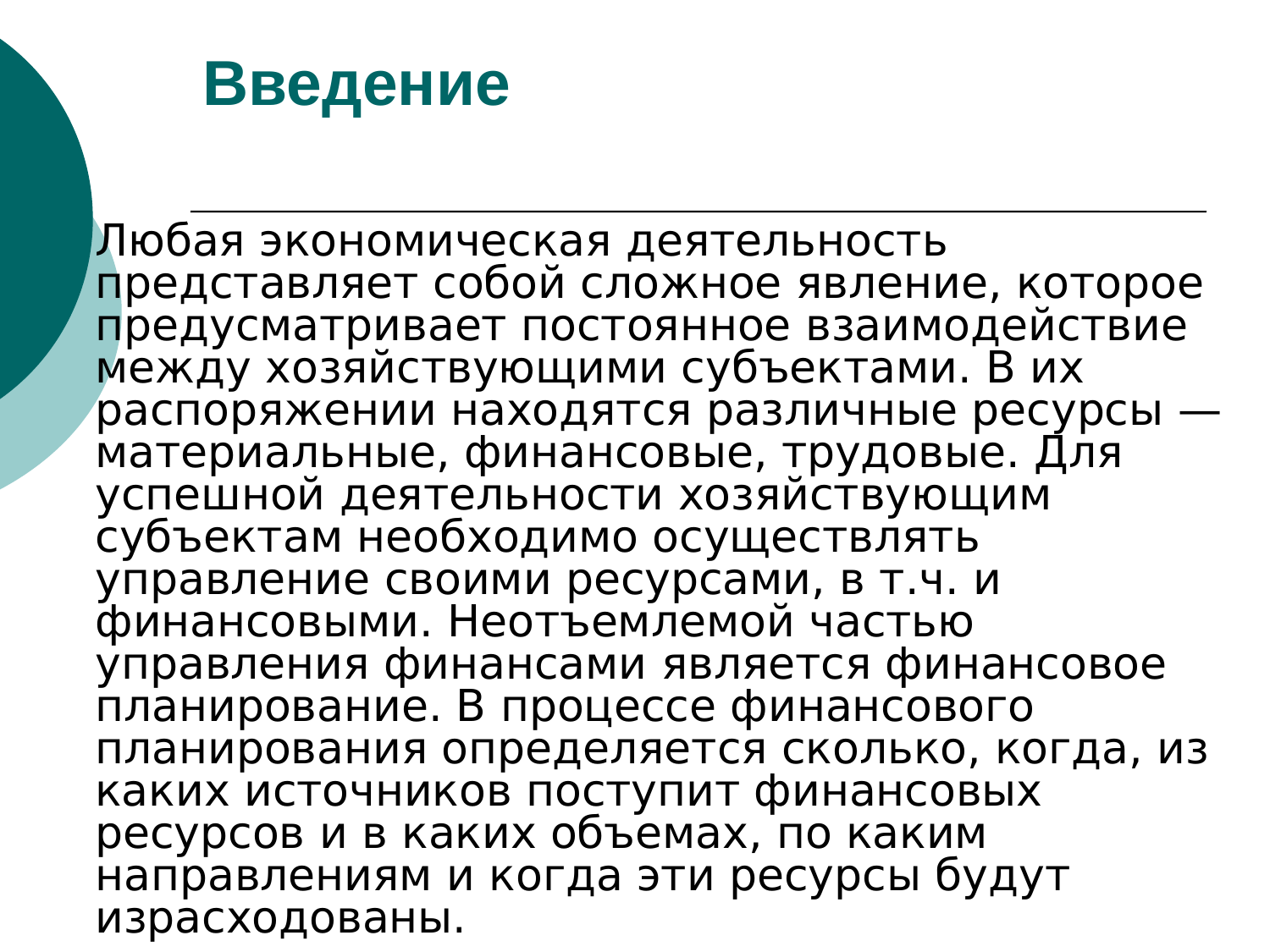

# Введение
	Любая экономическая деятельность представляет собой сложное явление, которое предусматривает постоянное взаимодействие между хозяйствующими субъектами. В их распоряжении находятся различные ресурсы — материальные, финансовые, трудовые. Для успешной деятельности хозяйствующим субъектам необходимо осуществлять управление своими ресурсами, в т.ч. и финансовыми. Неотъемлемой частью управления финансами является финансовое планирование. В процессе финансового планирования определяется сколько, когда, из каких источников поступит финансовых ресурсов и в каких объемах, по каким направлениям и когда эти ресурсы будут израсходованы.